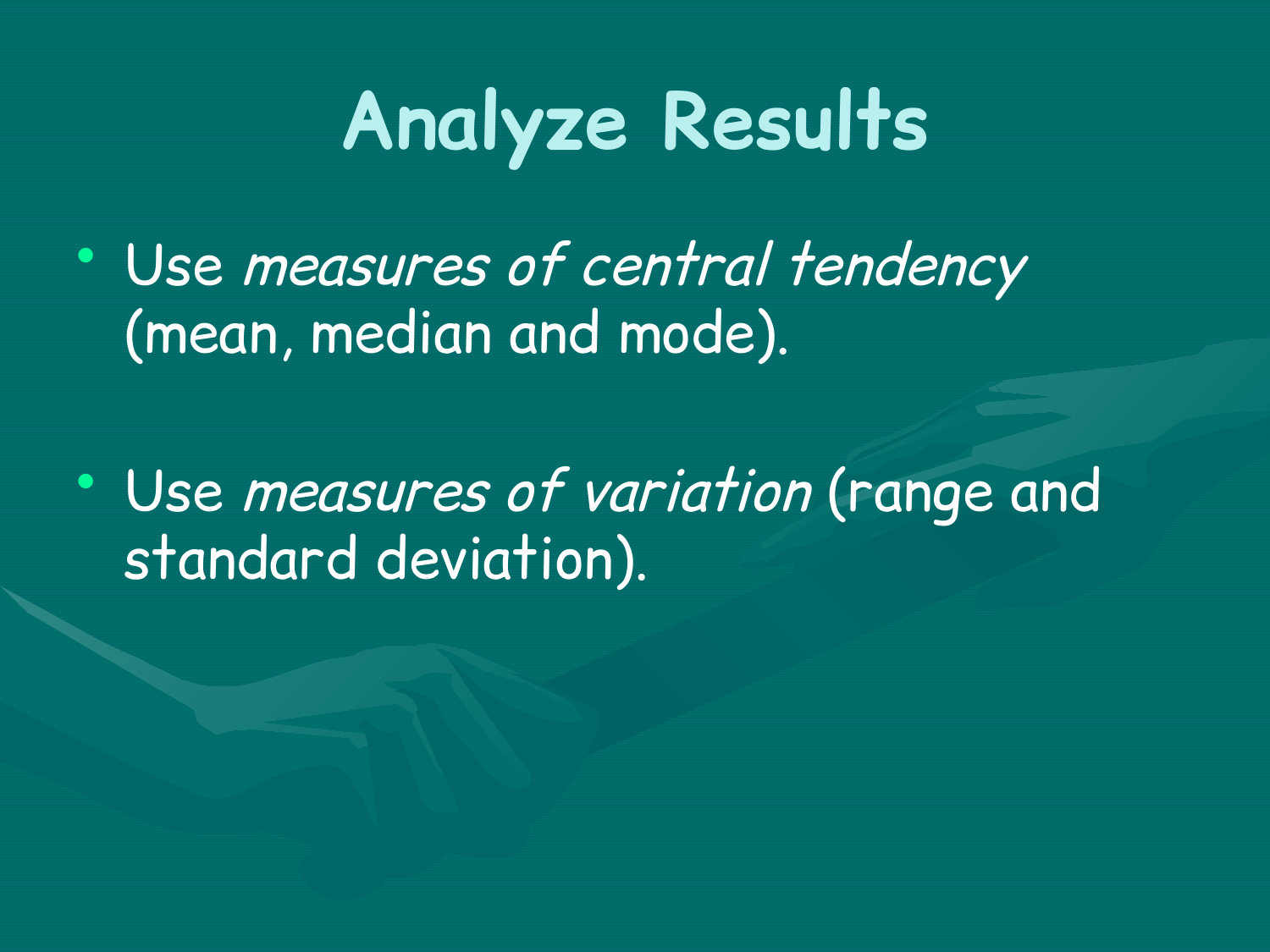

# Analyze Results
Use measures of central tendency (mean, median and mode).

Use measures of variation (range and standard deviation).